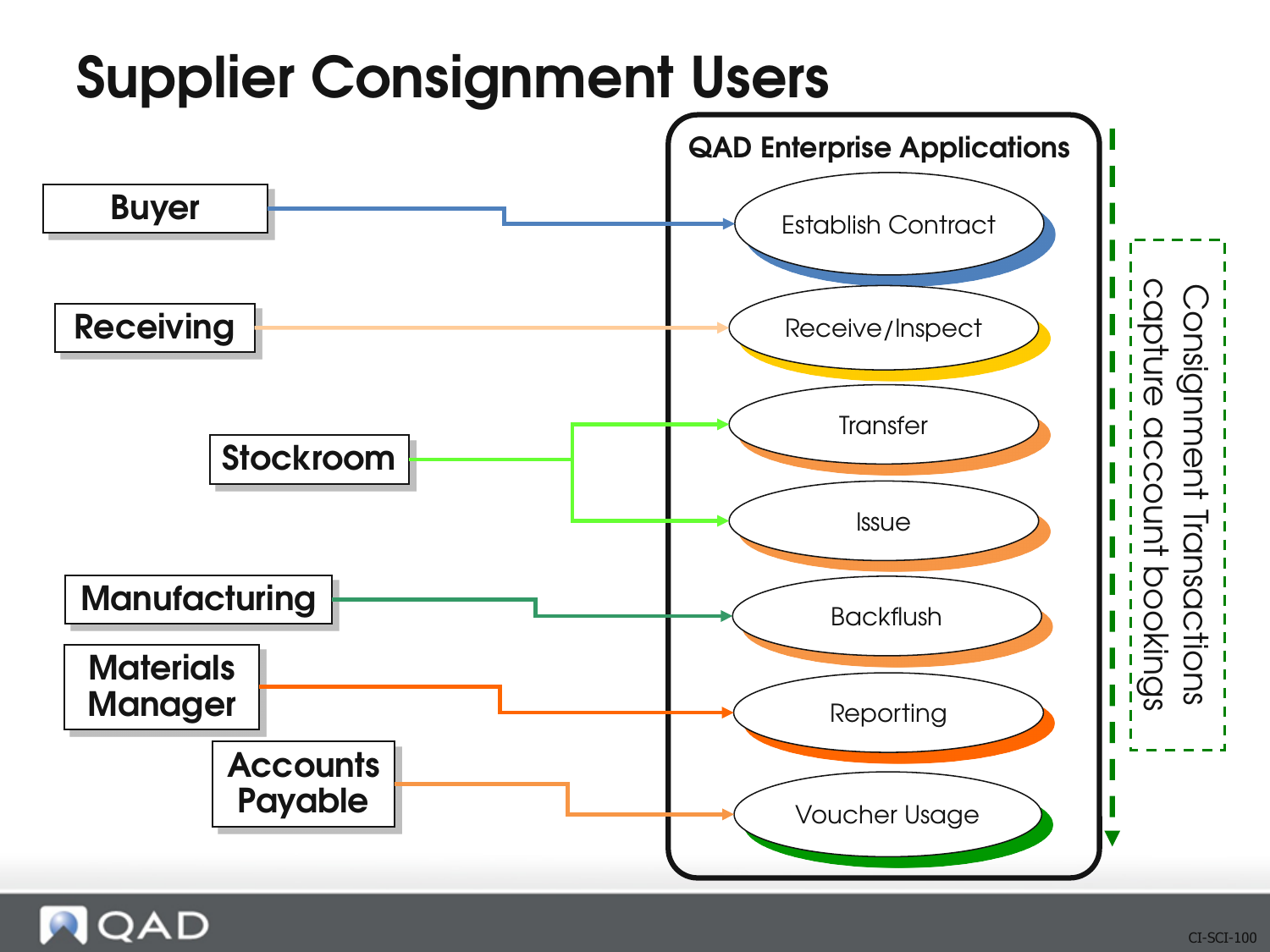

# Supplier Consignment Users
QAD Enterprise Applications

Consignment Transactions
capture account bookings
Establish Contract
Buyer
Receive/Inspect
Receiving
Transfer
Stockroom
Issue
Manufacturing
Backflush
Materials Manager
Reporting
Accounts Payable
Voucher Usage
CI-SCI-100